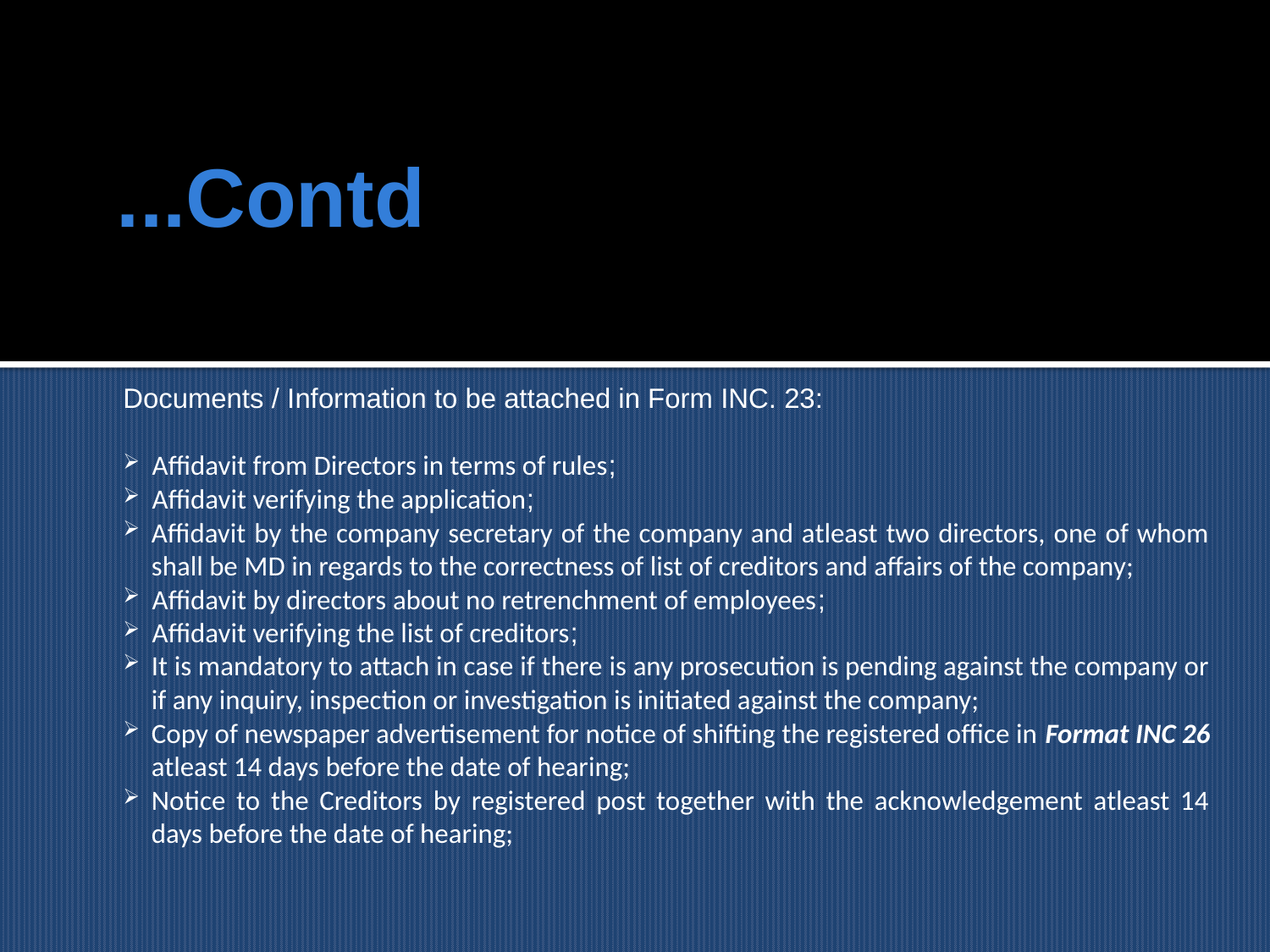

# ...Contd
Documents / Information to be attached in Form INC. 23:

Affidavit from Directors in terms of rules;
Affidavit verifying the application;
Affidavit by the company secretary of the company and atleast two directors, one of whom shall be MD in regards to the correctness of list of creditors and affairs of the company;
Affidavit by directors about no retrenchment of employees;
Affidavit verifying the list of creditors;
It is mandatory to attach in case if there is any prosecution is pending against the company or if any inquiry, inspection or investigation is initiated against the company;
Copy of newspaper advertisement for notice of shifting the registered office in Format INC 26 atleast 14 days before the date of hearing;
Notice to the Creditors by registered post together with the acknowledgement atleast 14 days before the date of hearing;